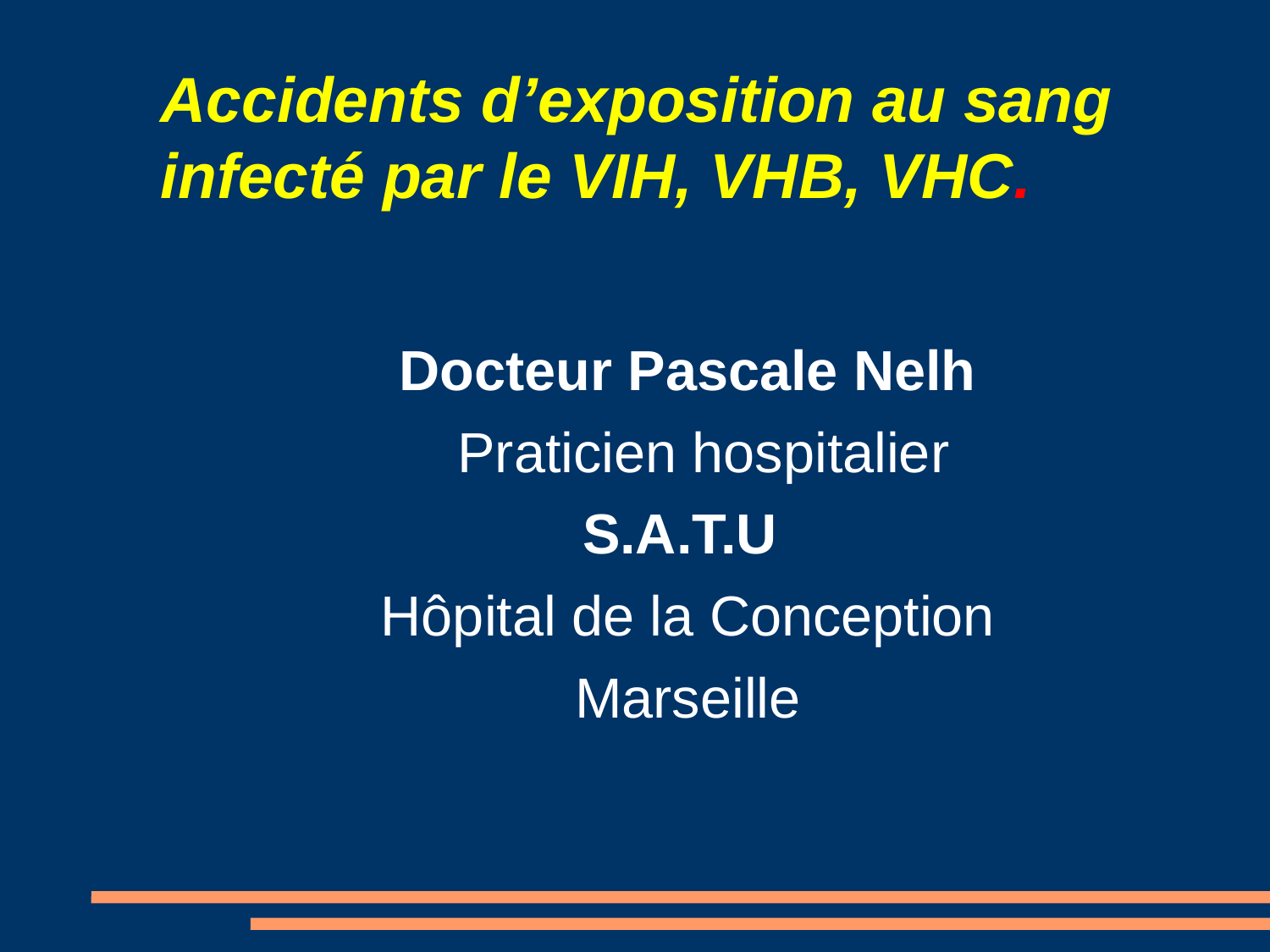

# Accidents d’exposition au sang infecté par le VIH, VHB, VHC.

Docteur Pascale Nelh
  Praticien hospitalier
S.A.T.U
Hôpital de la Conception
Marseille